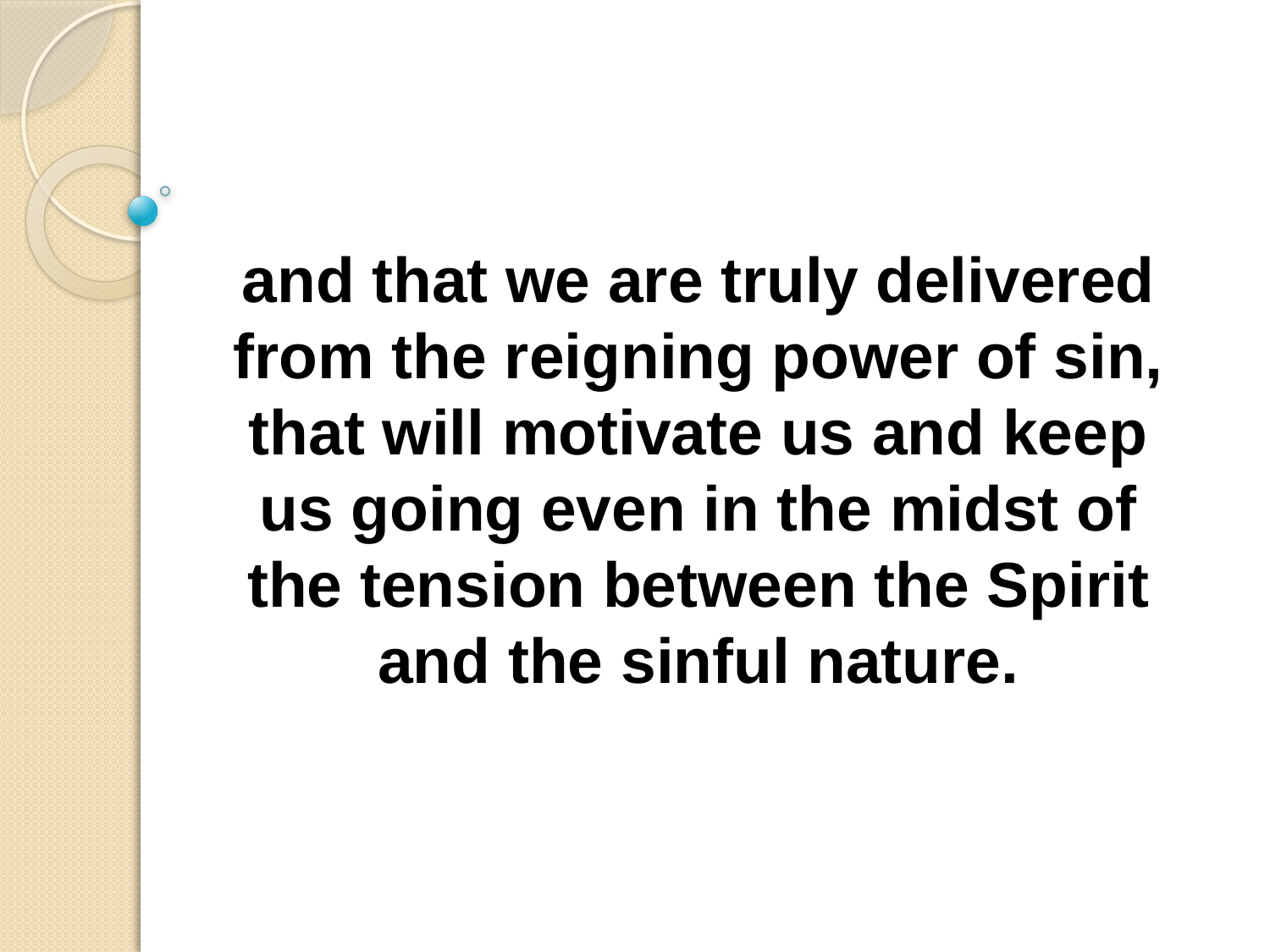

and that we are truly delivered from the reigning power of sin, that will motivate us and keep us going even in the midst of the tension between the Spirit and the sinful nature.